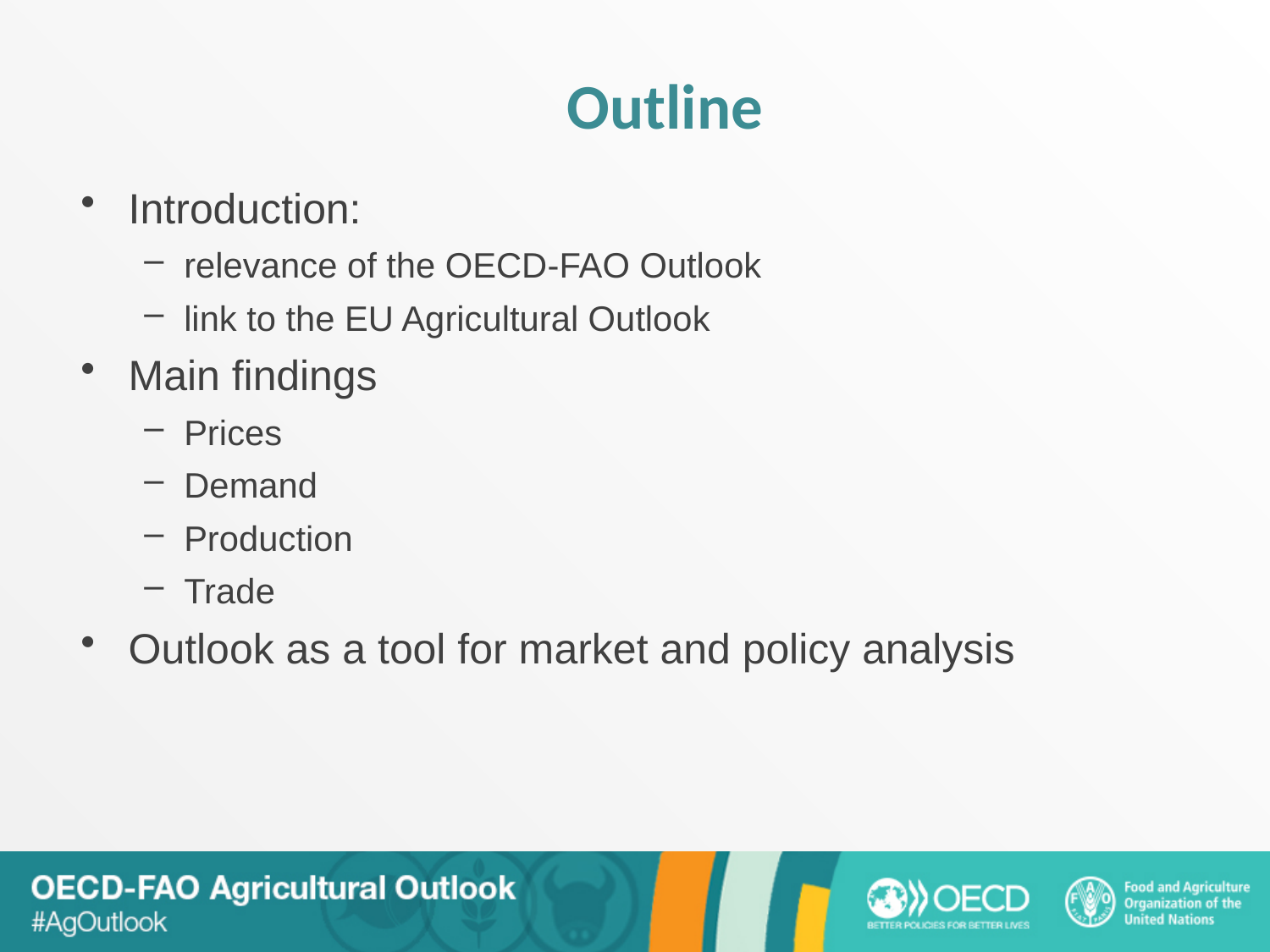

# Outline
Introduction:
relevance of the OECD-FAO Outlook
link to the EU Agricultural Outlook
Main findings
Prices
Demand
Production
Trade
Outlook as a tool for market and policy analysis